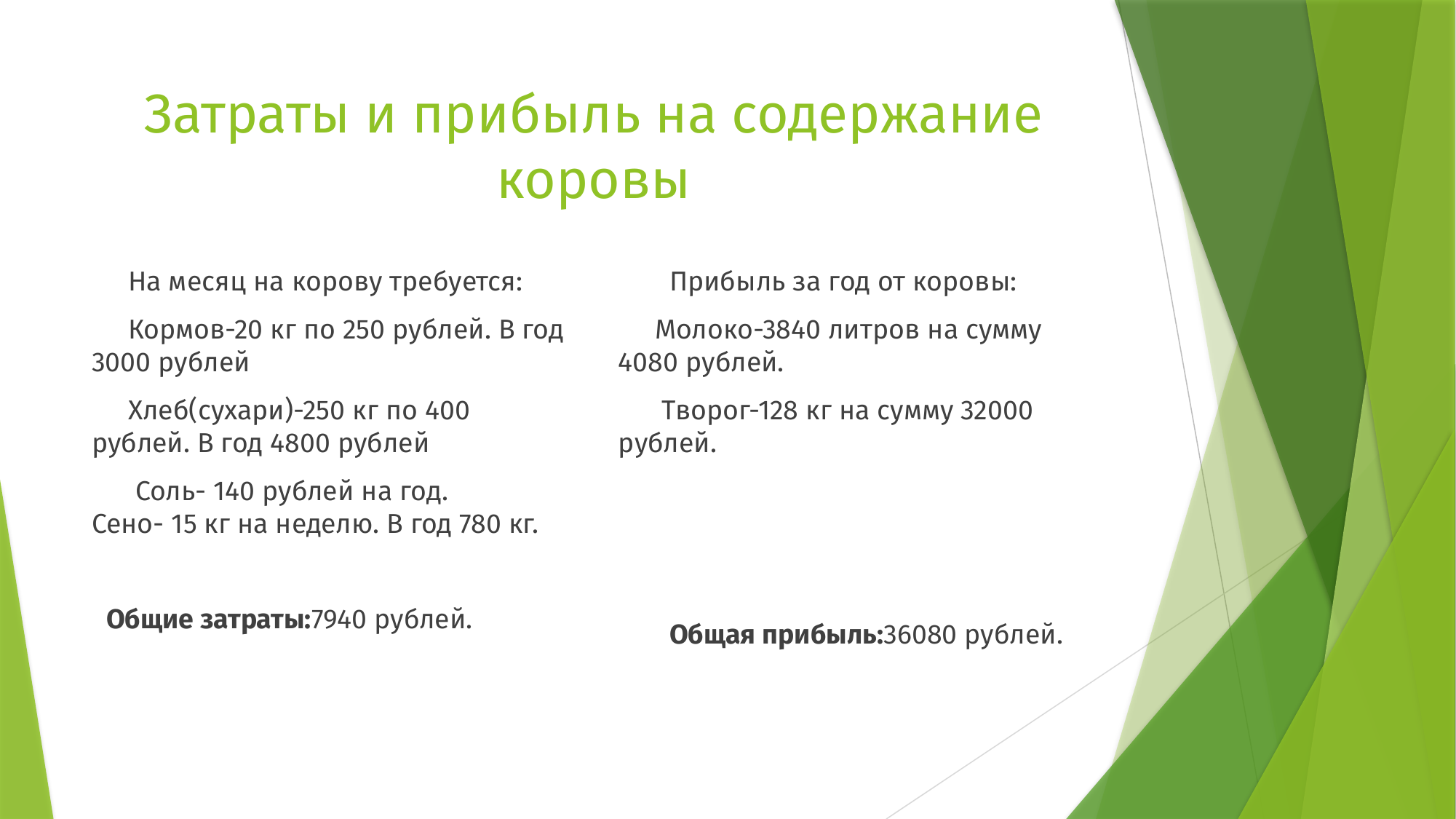

# Затраты и прибыль на содержание коровы
     На месяц на корову требуется:
     Кормов-20 кг по 250 рублей. В год 3000 рублей
     Хлеб(сухари)-250 кг по 400 рублей. В год 4800 рублей
      Соль- 140 рублей на год.             Сено- 15 кг на неделю. В год 780 кг.

  Общие затраты:7940 рублей.
       Прибыль за год от коровы:
     Молоко-3840 литров на сумму 4080 рублей.
      Творог-128 кг на сумму 32000 рублей.

       Общая прибыль:36080 рублей.